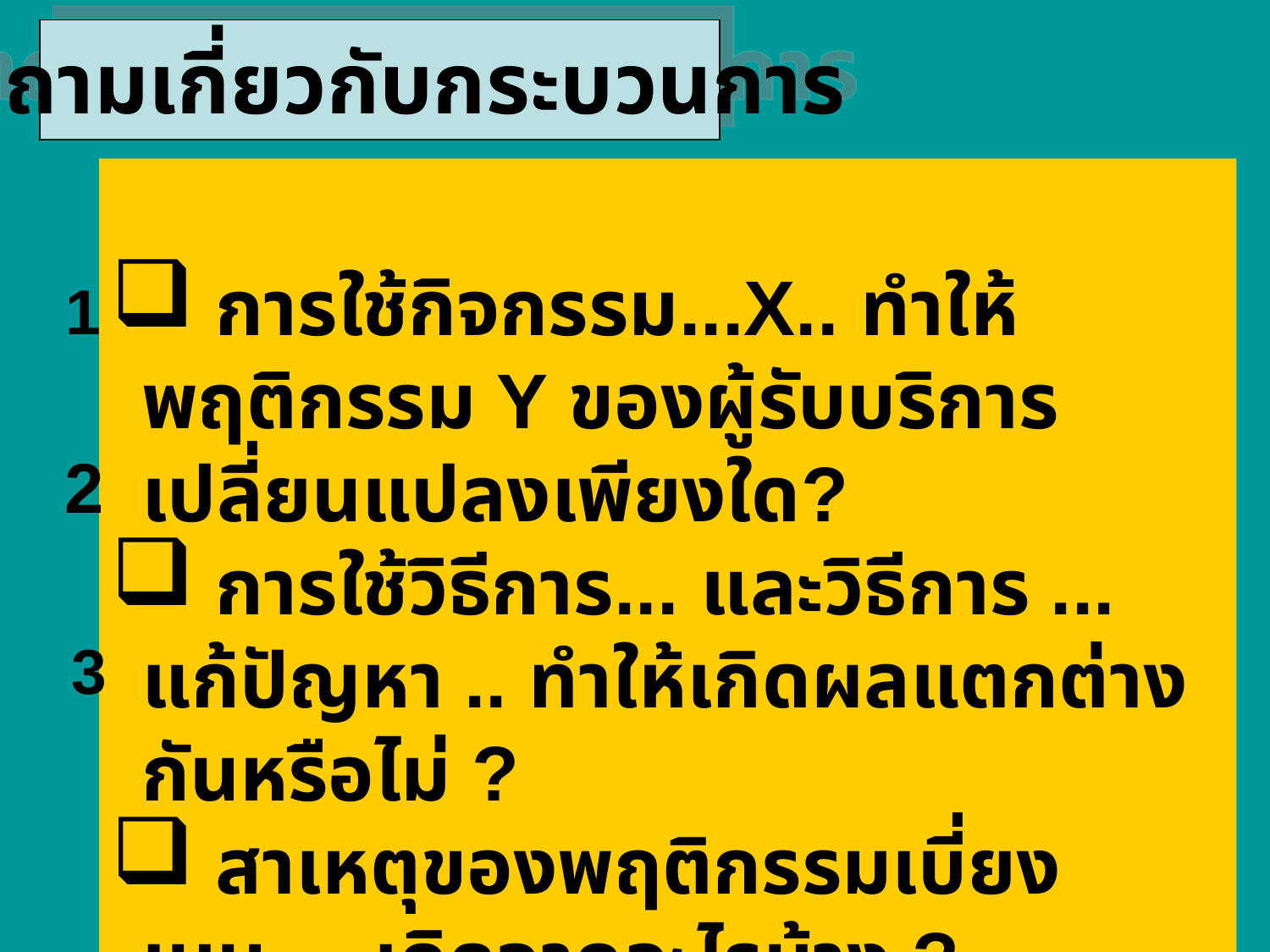

คำถามเกี่ยวกับกระบวนการ

 การใช้กิจกรรม...X.. ทำให้พฤติกรรม Y ของผู้รับบริการเปลี่ยนแปลงเพียงใด?
 การใช้วิธีการ... และวิธีการ ... แก้ปัญหา .. ทำให้เกิดผลแตกต่างกันหรือไม่ ?
 สาเหตุของพฤติกรรมเบี่ยงเบน ... เกิดจากอะไรบ้าง ?
                                 ฯลฯ
1

2
3